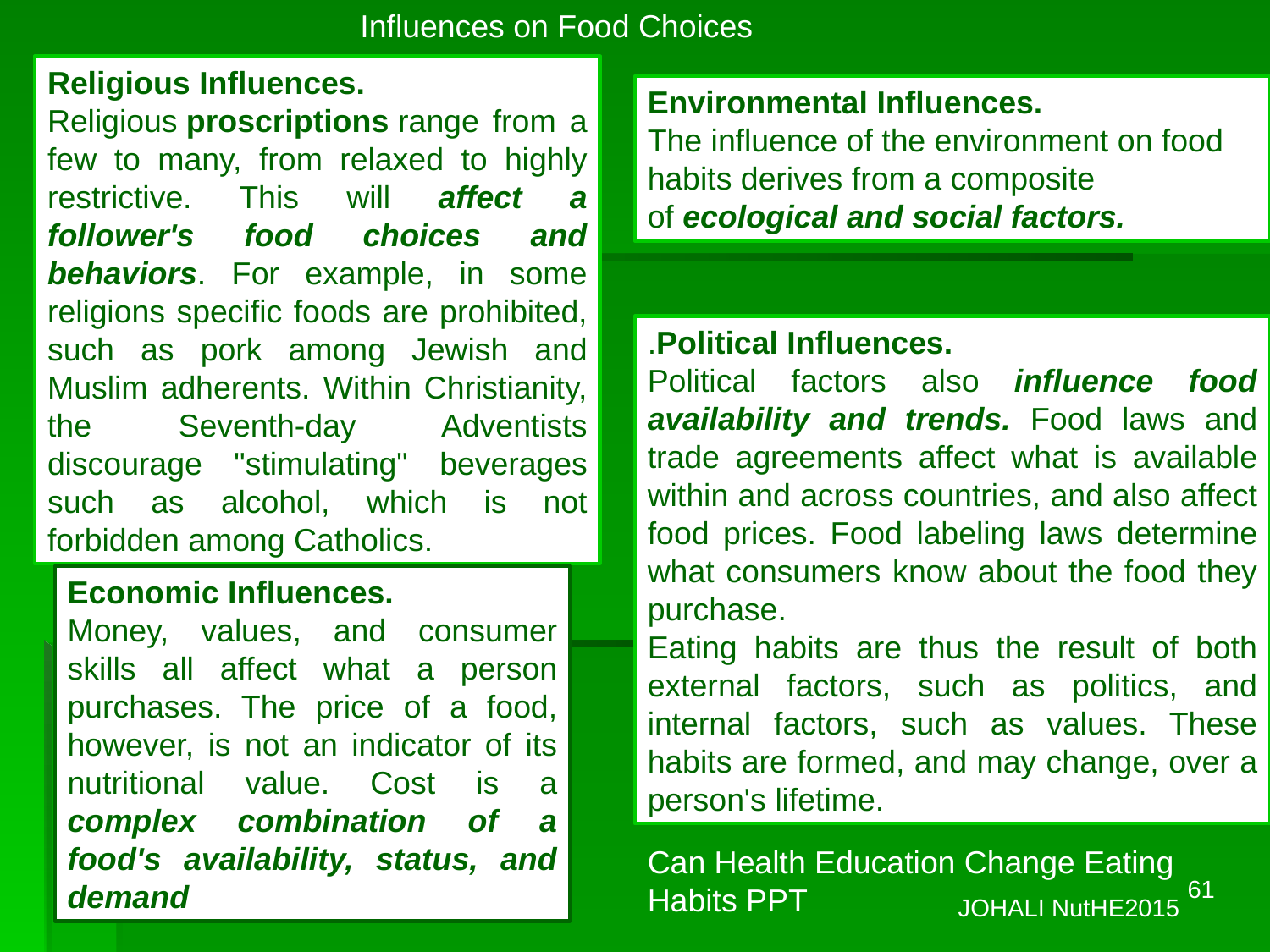

Influences on Food Choices
Religious Influences.
Religious proscriptions range from a few to many, from relaxed to highly restrictive. This will affect a follower's food choices and behaviors. For example, in some religions specific foods are prohibited, such as pork among Jewish and Muslim adherents. Within Christianity, the Seventh-day Adventists discourage "stimulating" beverages such as alcohol, which is not forbidden among Catholics.
Environmental Influences.
The influence of the environment on food habits derives from a composite of ecological and social factors.
.Political Influences.
Political factors also influence food availability and trends. Food laws and trade agreements affect what is available within and across countries, and also affect food prices. Food labeling laws determine what consumers know about the food they purchase.
Eating habits are thus the result of both external factors, such as politics, and internal factors, such as values. These habits are formed, and may change, over a person's lifetime.
Economic Influences.
Money, values, and consumer skills all affect what a person purchases. The price of a food, however, is not an indicator of its nutritional value. Cost is a complex combination of a food's availability, status, and demand
Can Health Education Change Eating Habits PPT
CHS465
61
JOHALI NutHE2015